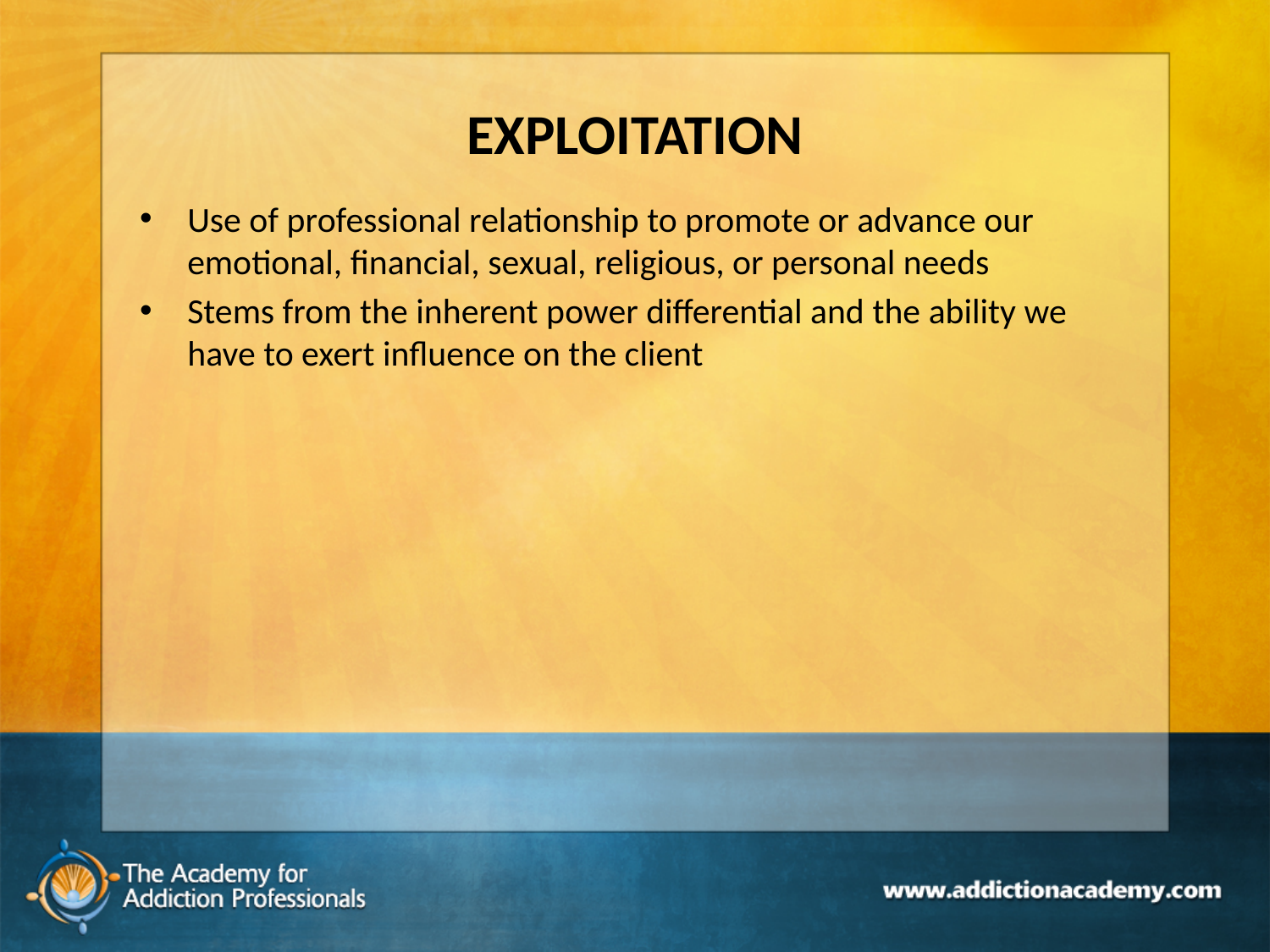

# EXPLOITATION
Use of professional relationship to promote or advance our emotional, financial, sexual, religious, or personal needs
Stems from the inherent power differential and the ability we have to exert influence on the client